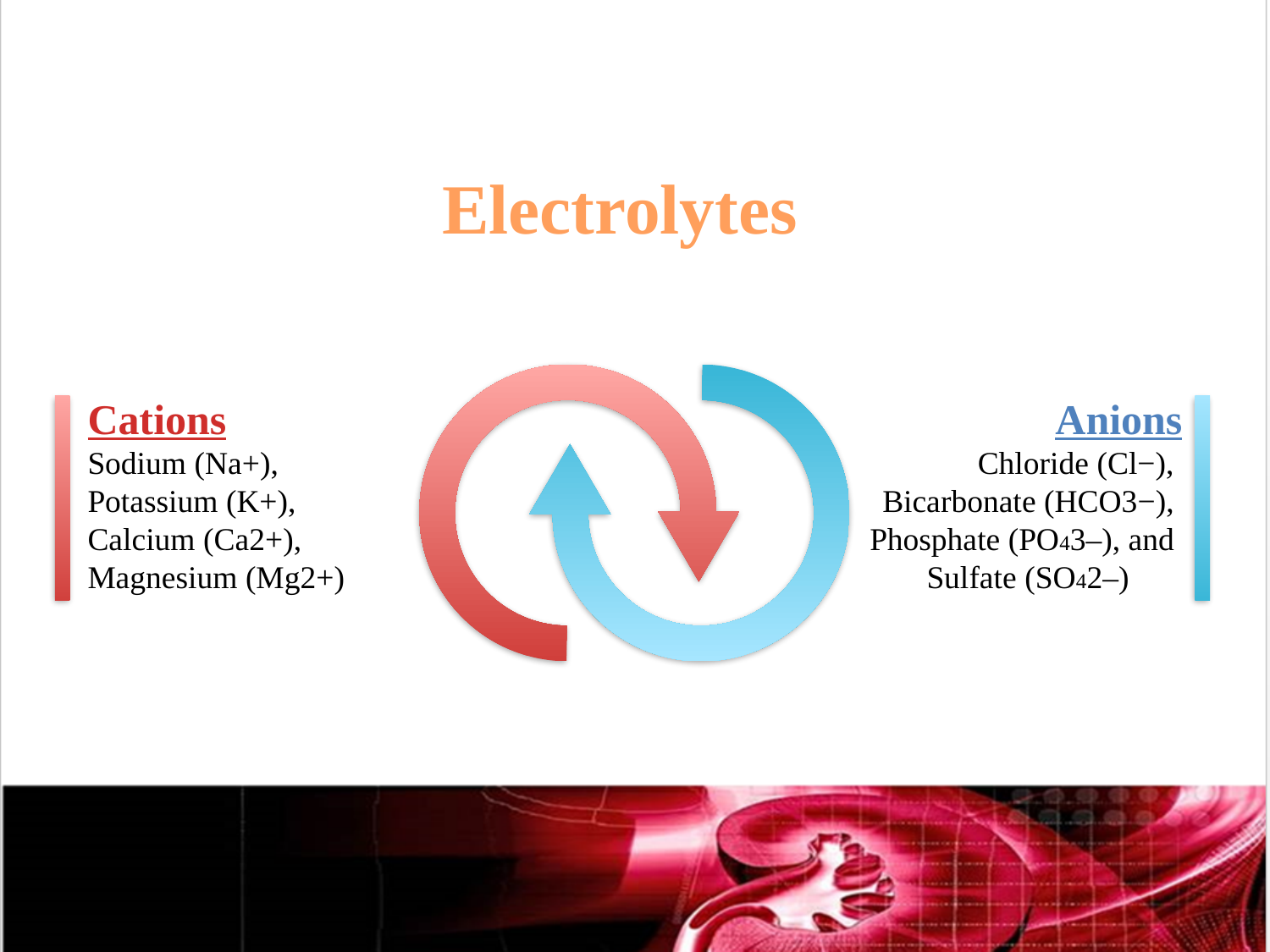

# Electrolytes

Cations
Sodium (Na+),
Potassium (K+),
Calcium (Ca2+),
Magnesium (Mg2+)
Anions
Chloride (Cl−),
Bicarbonate (HCO3−),
Phosphate (PO43–), and
Sulfate (SO42–)